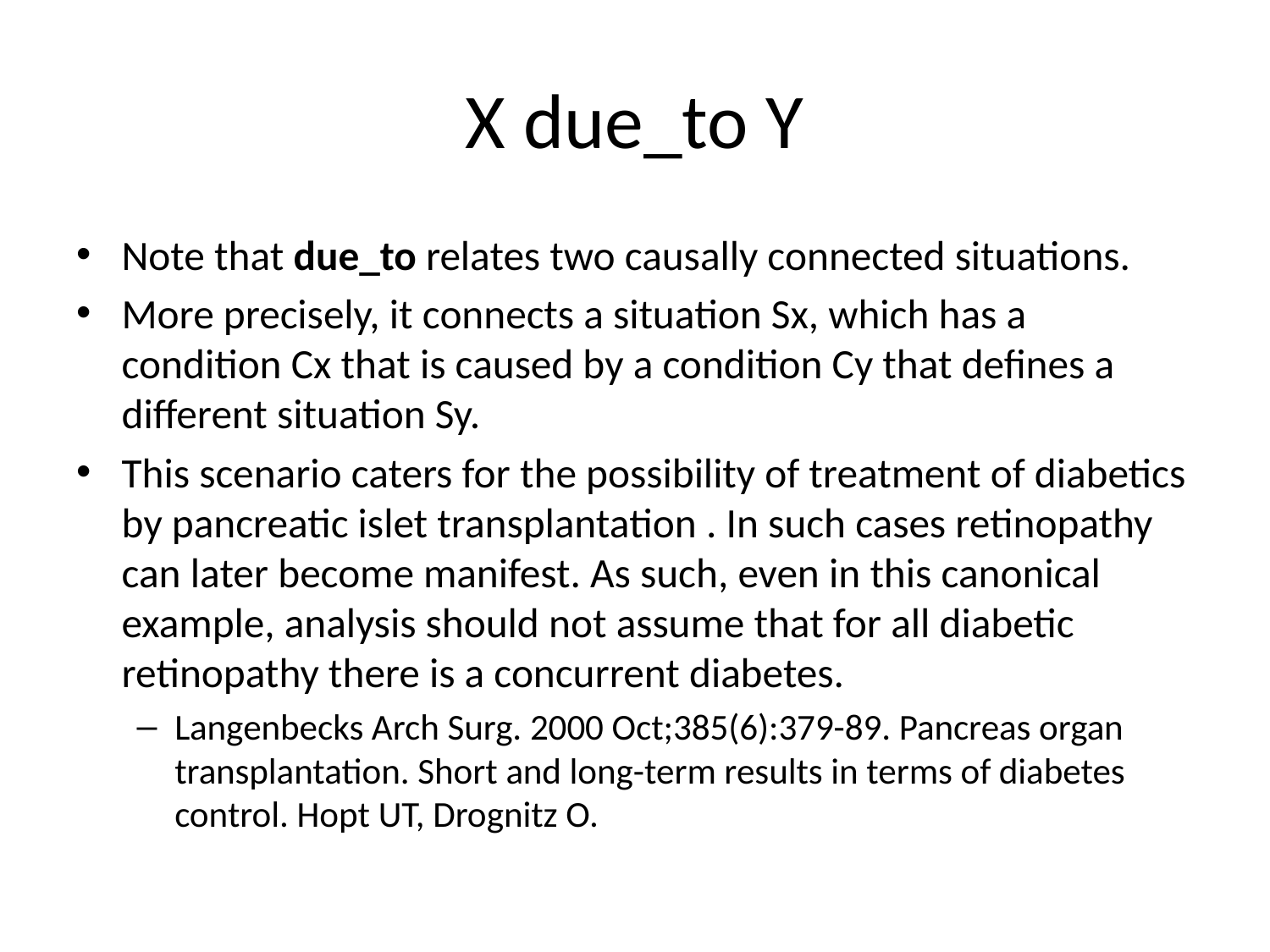

# X due_to Y
Note that due_to relates two causally connected situations.
More precisely, it connects a situation Sx, which has a condition Cx that is caused by a condition Cy that defines a different situation Sy.
This scenario caters for the possibility of treatment of diabetics by pancreatic islet transplantation . In such cases retinopathy can later become manifest. As such, even in this canonical example, analysis should not assume that for all diabetic retinopathy there is a concurrent diabetes.
Langenbecks Arch Surg. 2000 Oct;385(6):379-89. Pancreas organ transplantation. Short and long-term results in terms of diabetes control. Hopt UT, Drognitz O.